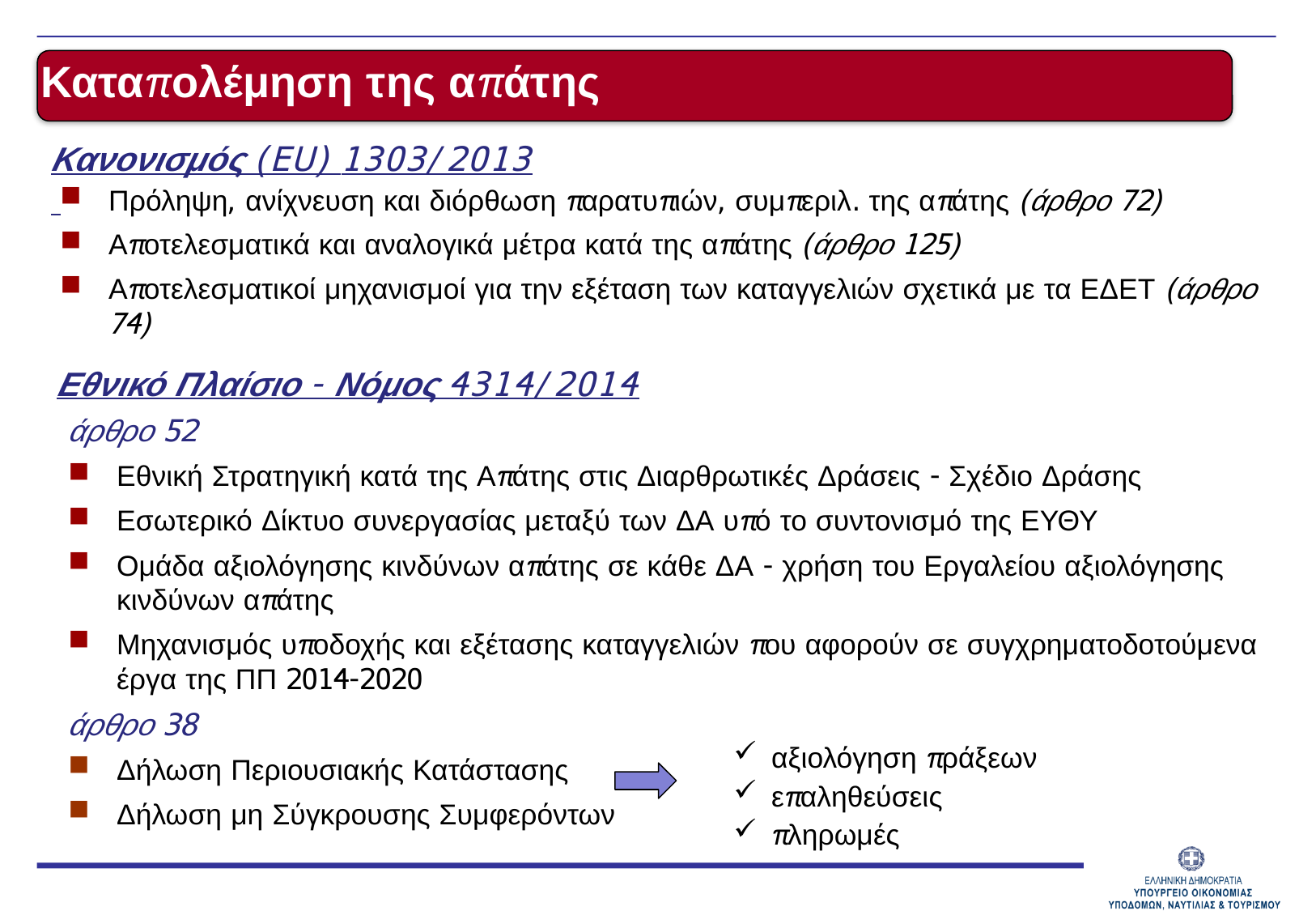

Καταπολέμηση της απάτης
Κανονισμός (EU) 1303/2013

Πρόληψη, ανίχνευση και διόρθωση παρατυπιών, συμπεριλ. της απάτης (άρθρο 72)
Αποτελεσματικά και αναλογικά μέτρα κατά της απάτης (άρθρο 125)
Αποτελεσματικοί μηχανισμοί για την εξέταση των καταγγελιών σχετικά με τα ΕΔΕΤ (άρθρο 74)
Εθνικό Πλαίσιο - Νόμος 4314/2014
άρθρο 52
Εθνική Στρατηγική κατά της Απάτης στις Διαρθρωτικές Δράσεις - Σχέδιο Δράσης
Εσωτερικό Δίκτυο συνεργασίας μεταξύ των ΔΑ υπό το συντονισμό της ΕΥΘΥ
Ομάδα αξιολόγησης κινδύνων απάτης σε κάθε ΔΑ - χρήση του Εργαλείου αξιολόγησης κινδύνων απάτης
Μηχανισμός υποδοχής και εξέτασης καταγγελιών που αφορούν σε συγχρηματοδοτούμενα έργα της ΠΠ 2014-2020
άρθρο 38
Δήλωση Περιουσιακής Κατάστασης
Δήλωση μη Σύγκρουσης Συμφερόντων
αξιολόγηση πράξεων
επαληθεύσεις
πληρωμές